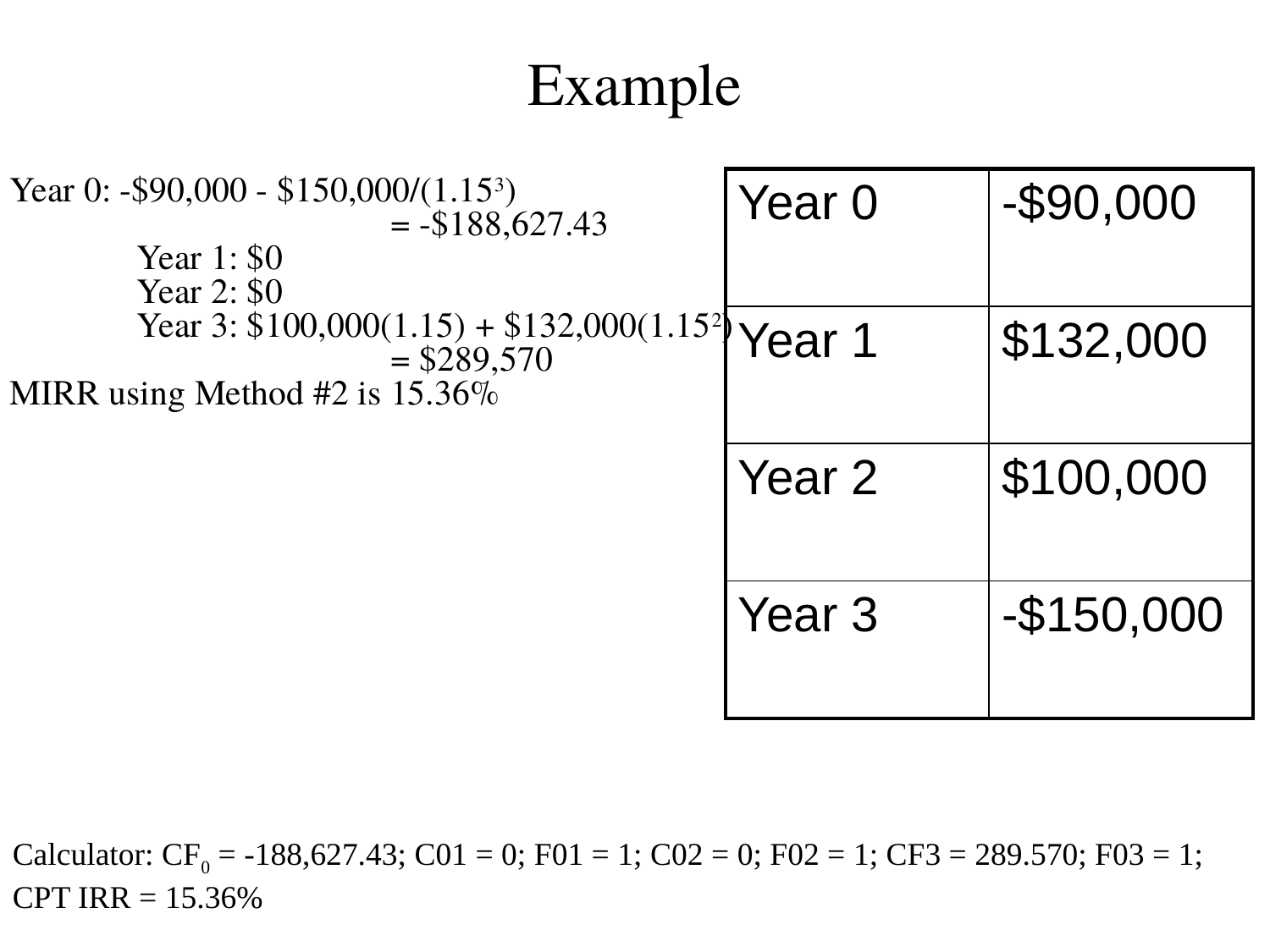

# Example
Year 0: -$90,000 - $150,000/(1.153)
			= -$188,627.43
	Year 1: $0
	Year 2: $0
	Year 3: $100,000(1.15) + $132,000(1.152)
			= $289,570
MIRR using Method #2 is 15.36%

| Year 0 | -$90,000 |
| --- | --- |
| Year 1 | $132,000 |
| Year 2 | $100,000 |
| Year 3 | -$150,000 |
Calculator: CF0 = -188,627.43; C01 = 0; F01 = 1; C02 = 0; F02 = 1; CF3 = 289.570; F03 = 1; CPT IRR = 15.36%